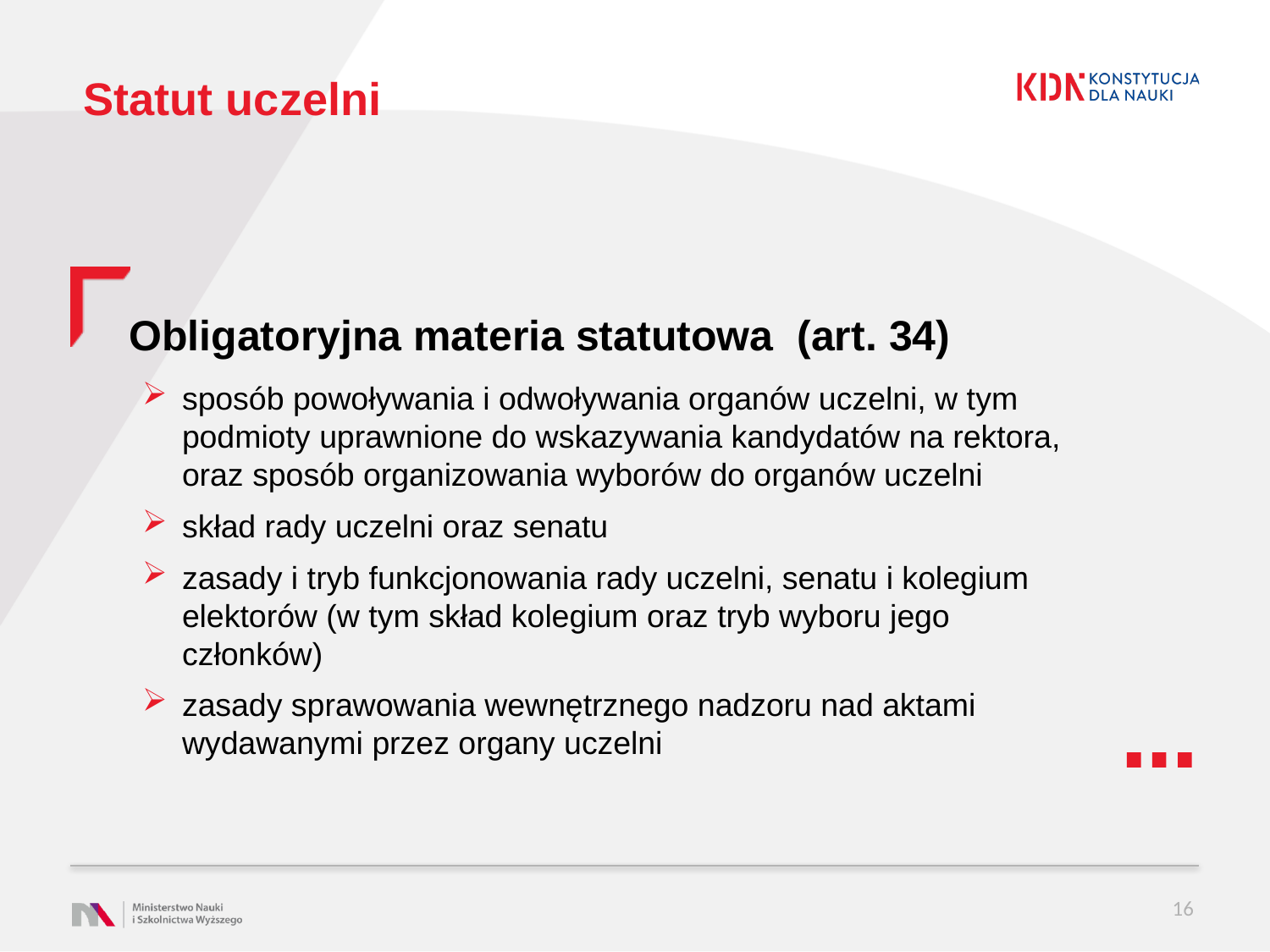

# Statut uczelni
Obligatoryjna materia statutowa  (art. 34)
sposób powoływania i odwoływania organów uczelni, w tym podmioty uprawnione do wskazywania kandydatów na rektora, oraz sposób organizowania wyborów do organów uczelni
skład rady uczelni oraz senatu
zasady i tryb funkcjonowania rady uczelni, senatu i kolegium elektorów (w tym skład kolegium oraz tryb wyboru jego członków)
zasady sprawowania wewnętrznego nadzoru nad aktami wydawanymi przez organy uczelni

16